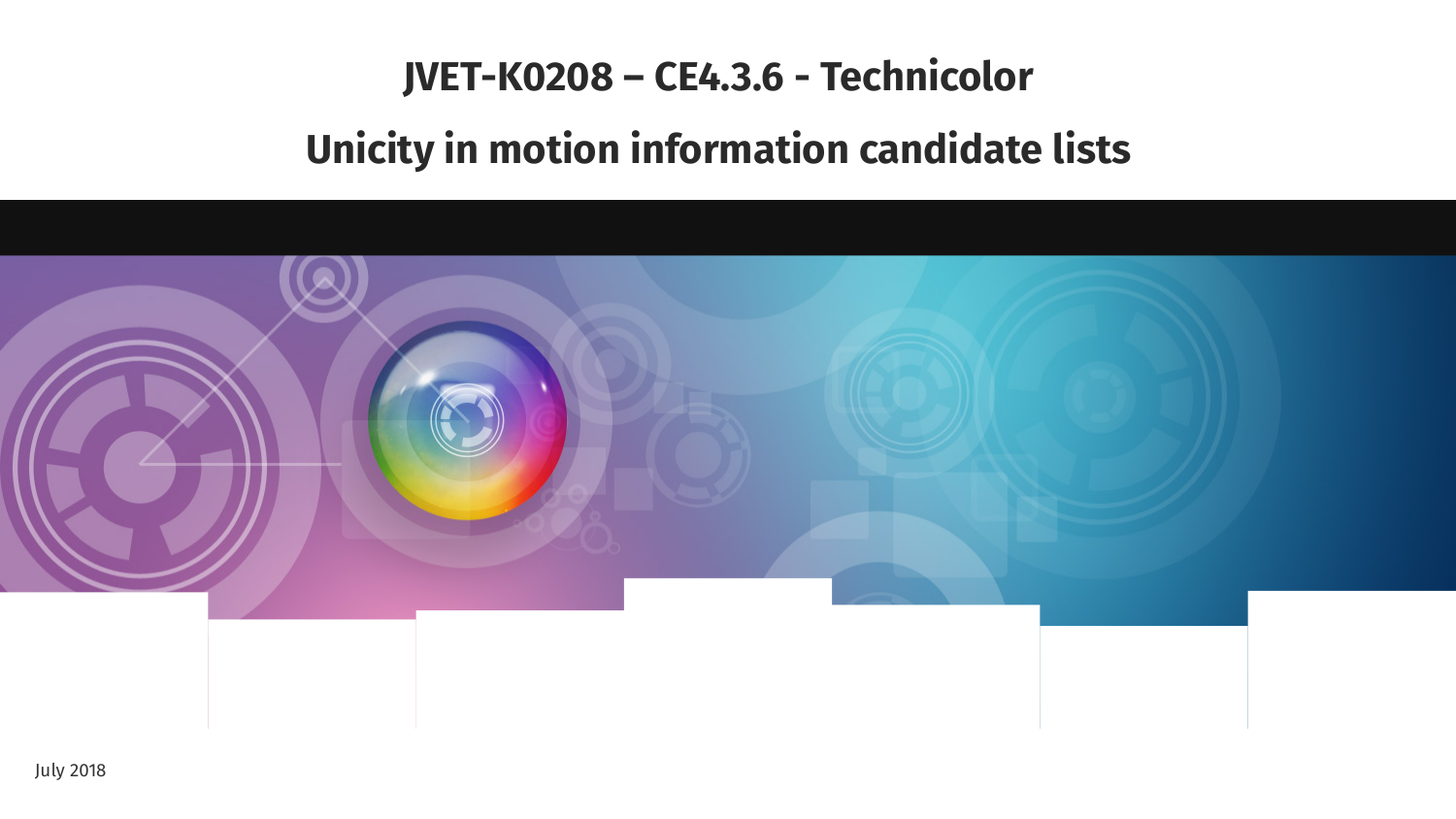

# JVET-K0208 – CE4.3.6 - Technicolor Unicity in motion information candidate lists
July 2018